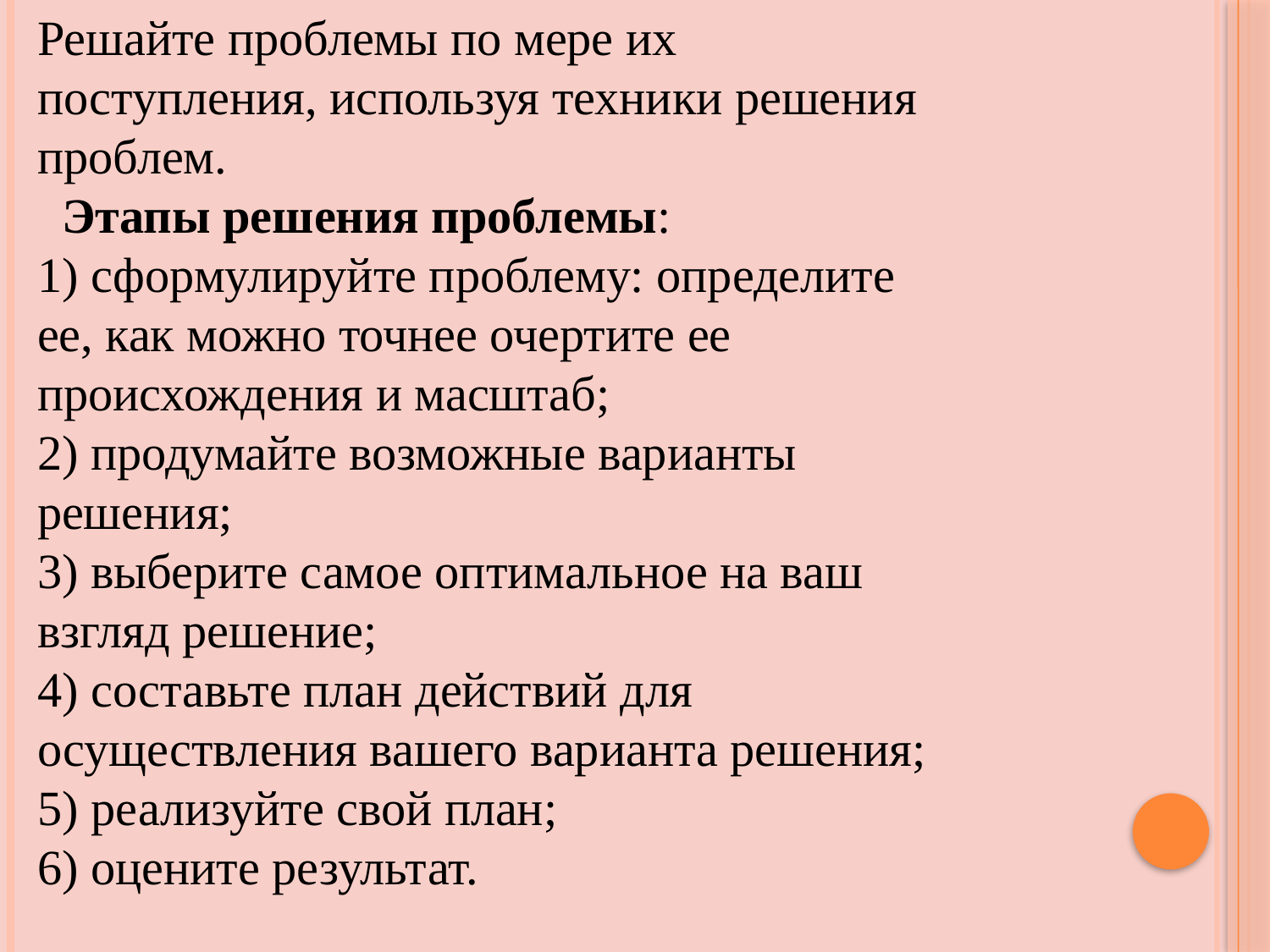

Решайте проблемы по мере их поступления, используя техники решения проблем.
  Этапы решения проблемы:
1) сформулируйте проблему: определите ее, как можно точнее очертите ее происхождения и масштаб;
2) продумайте возможные варианты решения;
3) выберите самое оптимальное на ваш взгляд решение;
4) составьте план действий для осуществления вашего варианта решения;
5) реализуйте свой план;
6) оцените результат.